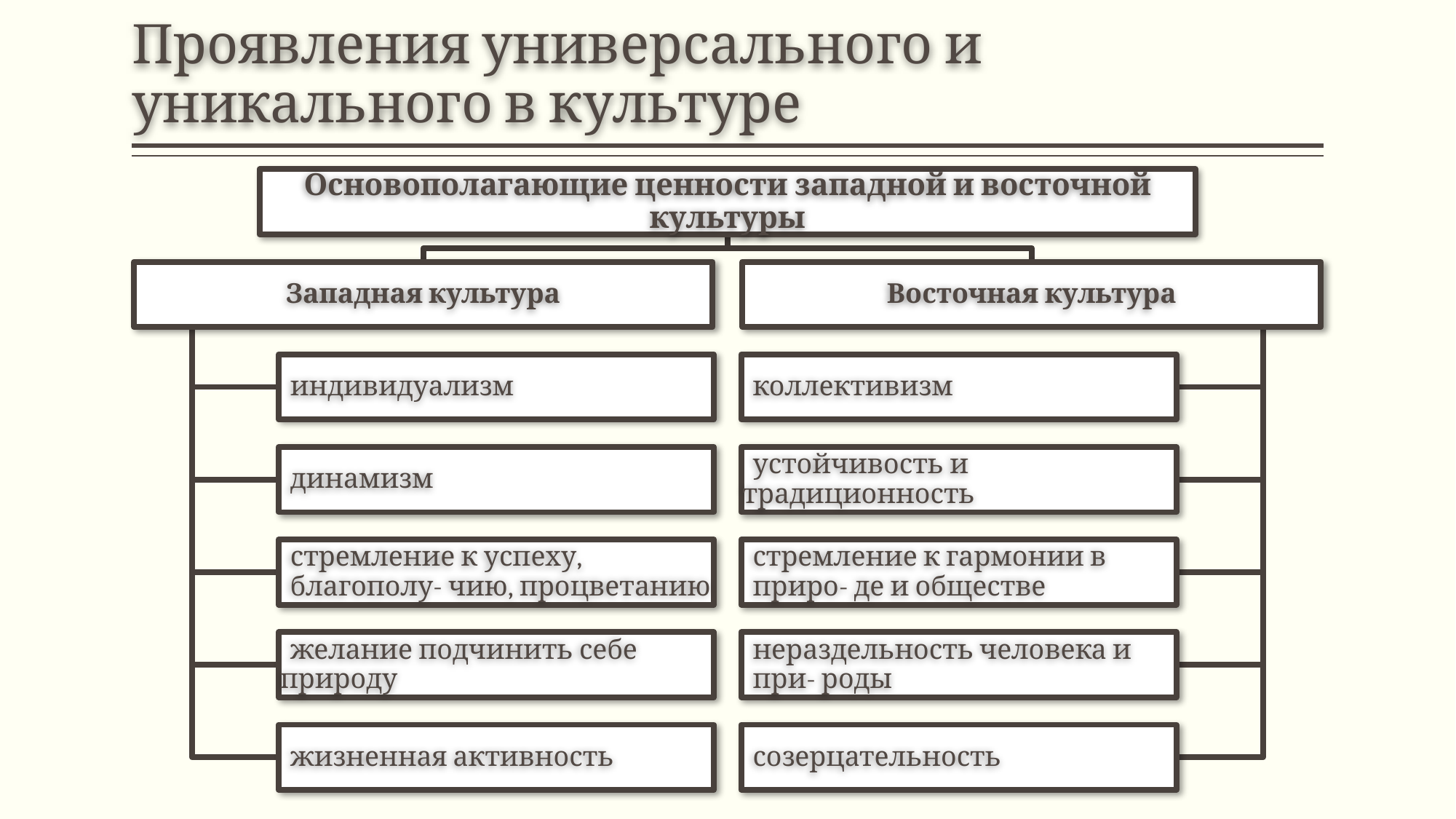

# Проявления универсального и уникального в культуре

Основополагающие ценности западной и восточной культуры

Западная культура

Восточная культура

индивидуализм

коллективизм

динамизм

устойчивость и традиционность

стремление к успеху, благополу- чию, процветанию

стремление к гармонии в приро- де и обществе

желание подчинить себе природу

нераздельность человека и при- роды

жизненная активность

созерцательность